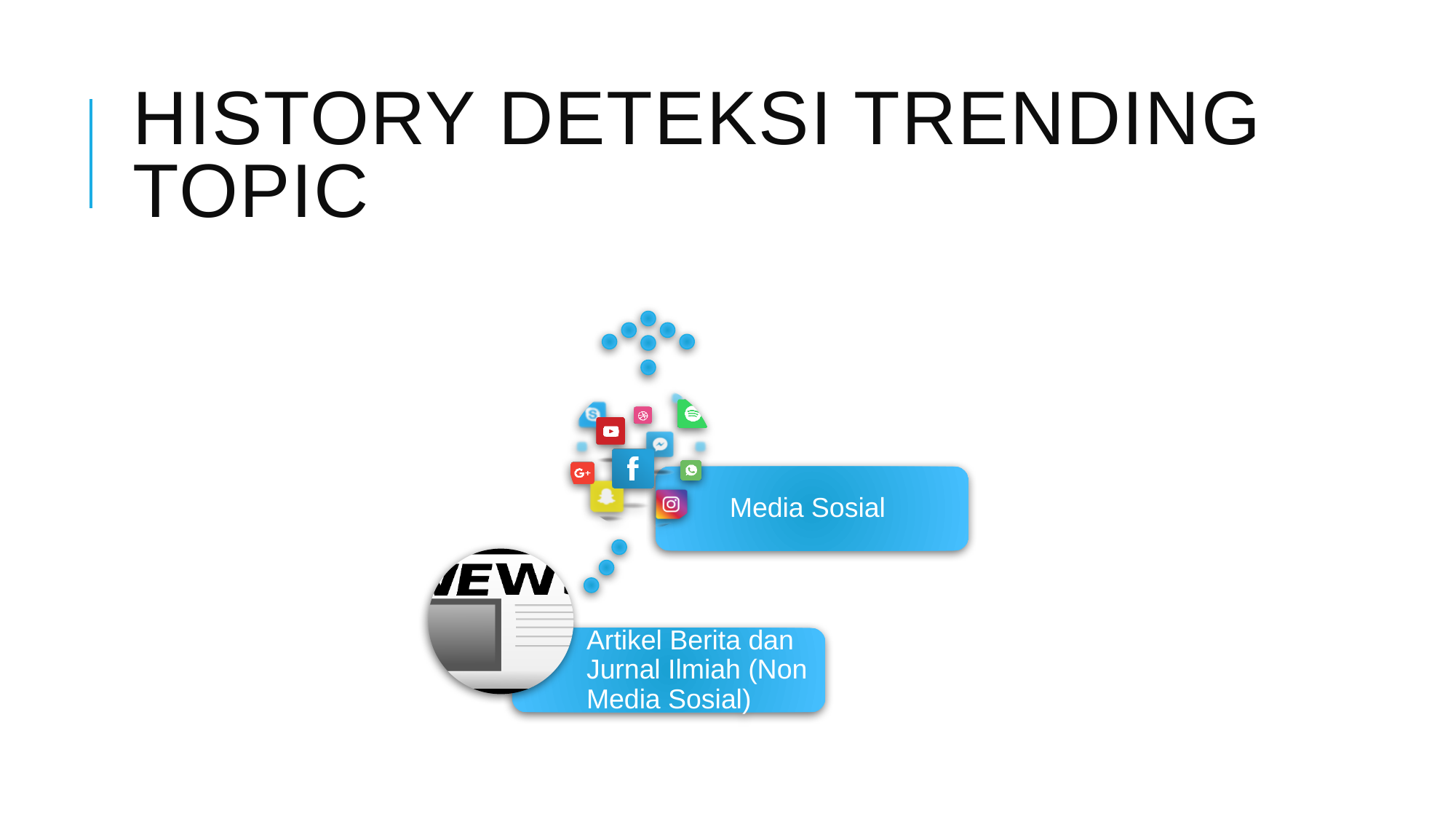

# HISTORY DETEKSI TRENDING TOPIC
Artikel Berita dan Jurnal Ilmiah (Non Media Sosial)
Media Sosial